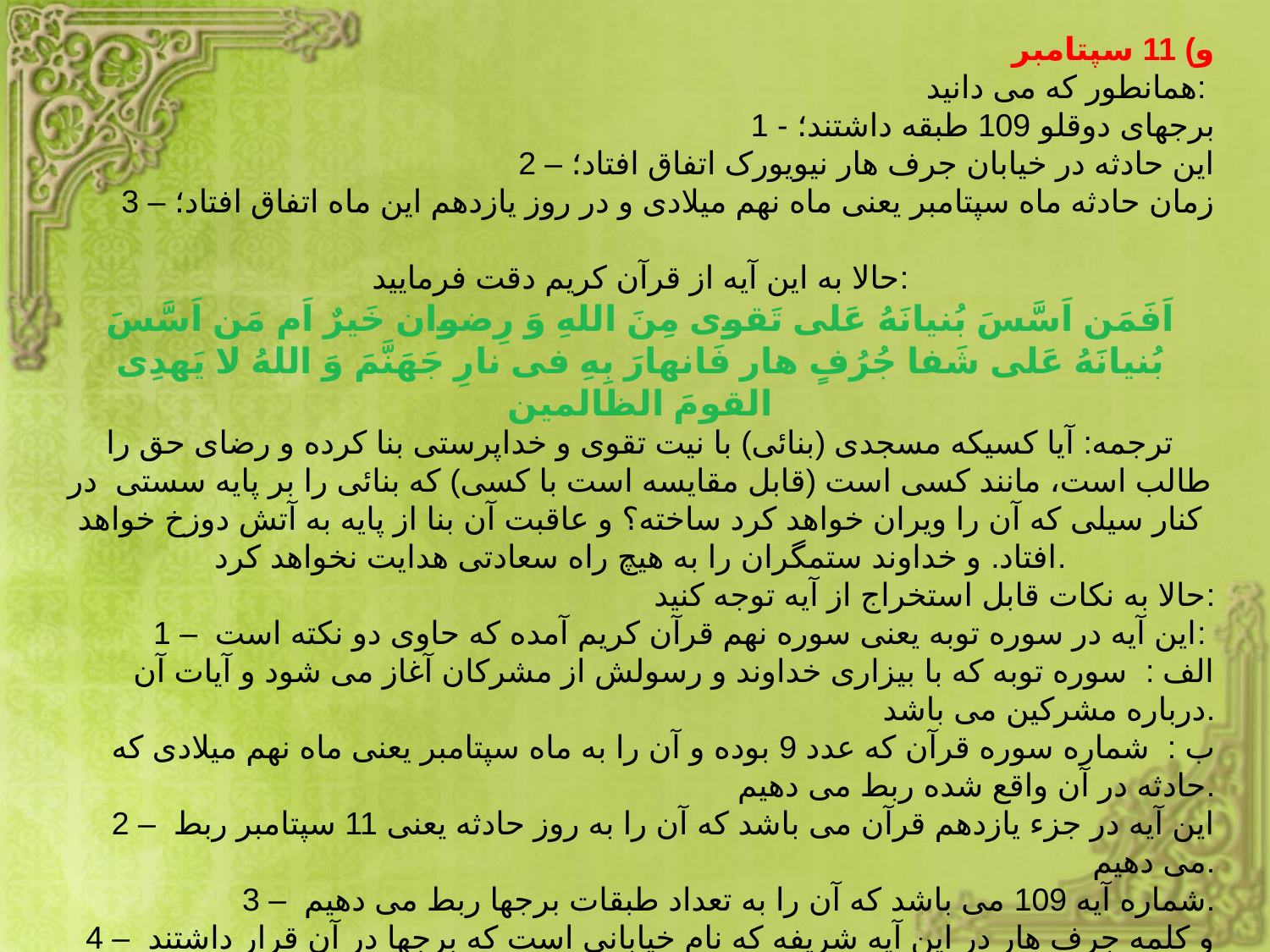

و) 11 سپتامبر
همانطور که می دانید:
1 - برجهای دوقلو 109 طبقه داشتند؛
2 – این حادثه در خیابان جرف هار نیویورک اتفاق افتاد؛
3 – زمان حادثه ماه سپتامبر یعنی ماه نهم میلادی و در روز یازدهم این ماه اتفاق افتاد؛

حالا به این آیه از قرآن کریم دقت فرمایید:
اَفَمَن اَسَّسَ بُنیانَهُ عَلی تَقوی مِنَ اللهِ وَ رِضوان خَیرٌ اَم مَن اَسَّسَ بُنیانَهُ عَلی شَفا جُرُفٍ هار فَانهارَ بِهِ فی نارِ جَهَنَّمَ وَ اللهُ لا یَهدِی القومَ الظالمین
ترجمه: آیا کسیکه مسجدی (بنائی) با نیت تقوی و خداپرستی بنا کرده و رضای حق را طالب است، مانند کسی است (قابل مقایسه است با کسی) که بنائی را بر پایه سستی  در کنار سیلی که آن را ویران خواهد کرد ساخته؟ و عاقبت آن بنا از پایه به آتش دوزخ خواهد افتاد. و خداوند ستمگران را به هیچ راه سعادتی هدایت نخواهد کرد.
حالا به نکات قابل استخراج از آیه توجه کنید:
1 –  این آیه در سوره توبه یعنی سوره نهم قرآن کریم آمده که حاوی دو نکته است:
الف :  سوره توبه که با بیزاری خداوند و رسولش از مشرکان آغاز می شود و آیات آن درباره مشرکین می باشد.
ب :  شماره سوره قرآن که عدد 9 بوده و آن را به ماه سپتامبر یعنی ماه نهم میلادی که حادثه در آن واقع شده ربط می دهیم.
2 –  این آیه در جزء یازدهم قرآن می باشد که آن را به روز حادثه یعنی 11 سپتامبر ربط می دهیم.
3 –  شماره آیه 109 می باشد که آن را به تعداد طبقات برجها ربط می دهیم.
4 –  و کلمه جرف هار در این آیه شریفه که نام خیابانی است که برجها در آن قرار داشتند که بنده خودم در تلویزیون در سالگرد این حادثه آن را به صراحت دیدم و خبرنگار در کنار تابلوی این خیابان ایستاده بود و گفت: اینجا خیابان جرف هار مکانی است که برجهای دوقلو در آن قرار داشت. و شما با یک جستجوی ساده در اینترنت به این مسئله واقف خواهید شد.